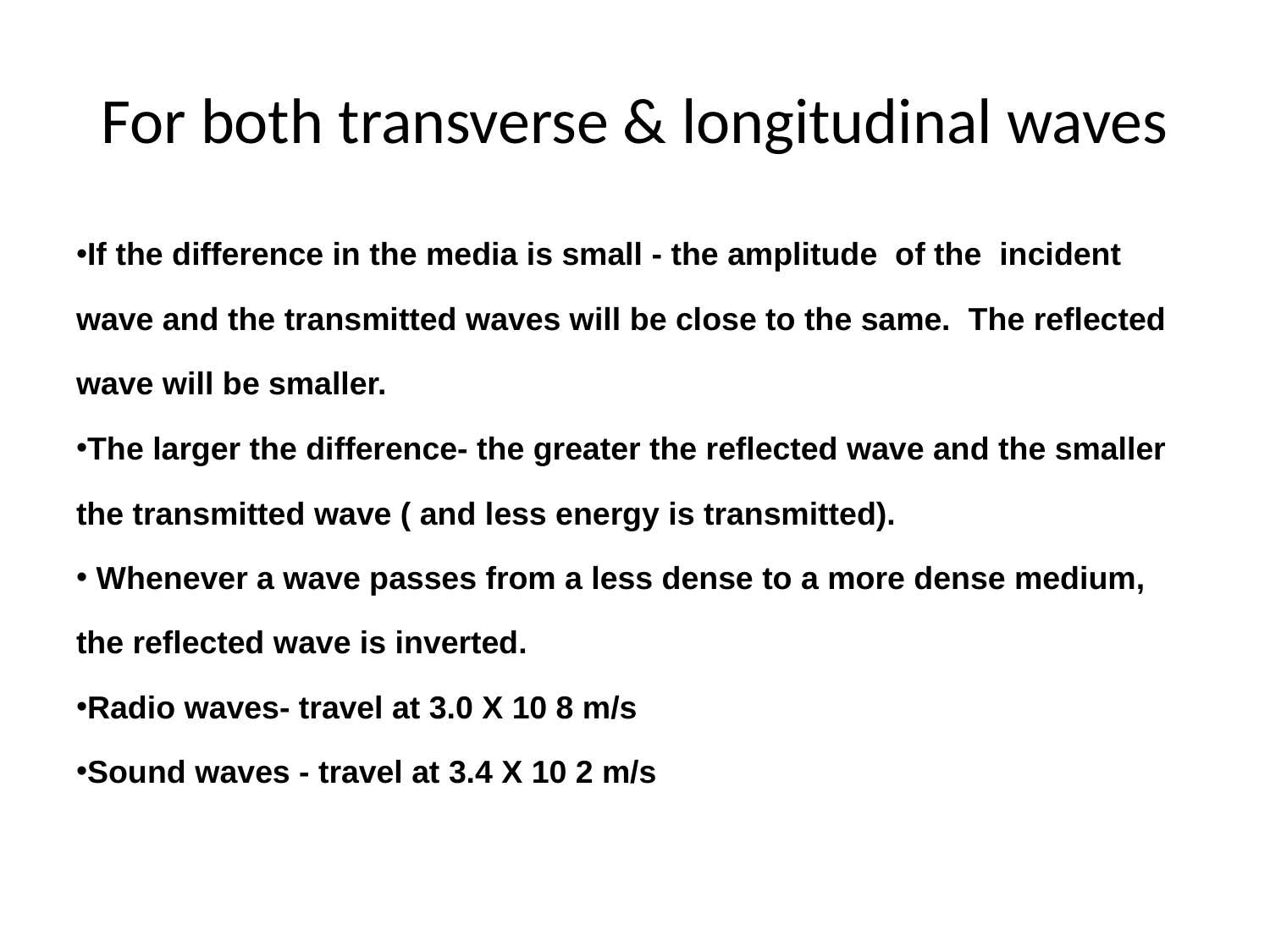

# For both transverse & longitudinal waves
If the difference in the media is small - the amplitude  of the  incident wave and the transmitted waves will be close to the same.  The reflected wave will be smaller.
The larger the difference- the greater the reflected wave and the smaller the transmitted wave ( and less energy is transmitted).
 Whenever a wave passes from a less dense to a more dense medium, the reflected wave is inverted.
Radio waves- travel at 3.0 X 10 8 m/s
Sound waves - travel at 3.4 X 10 2 m/s